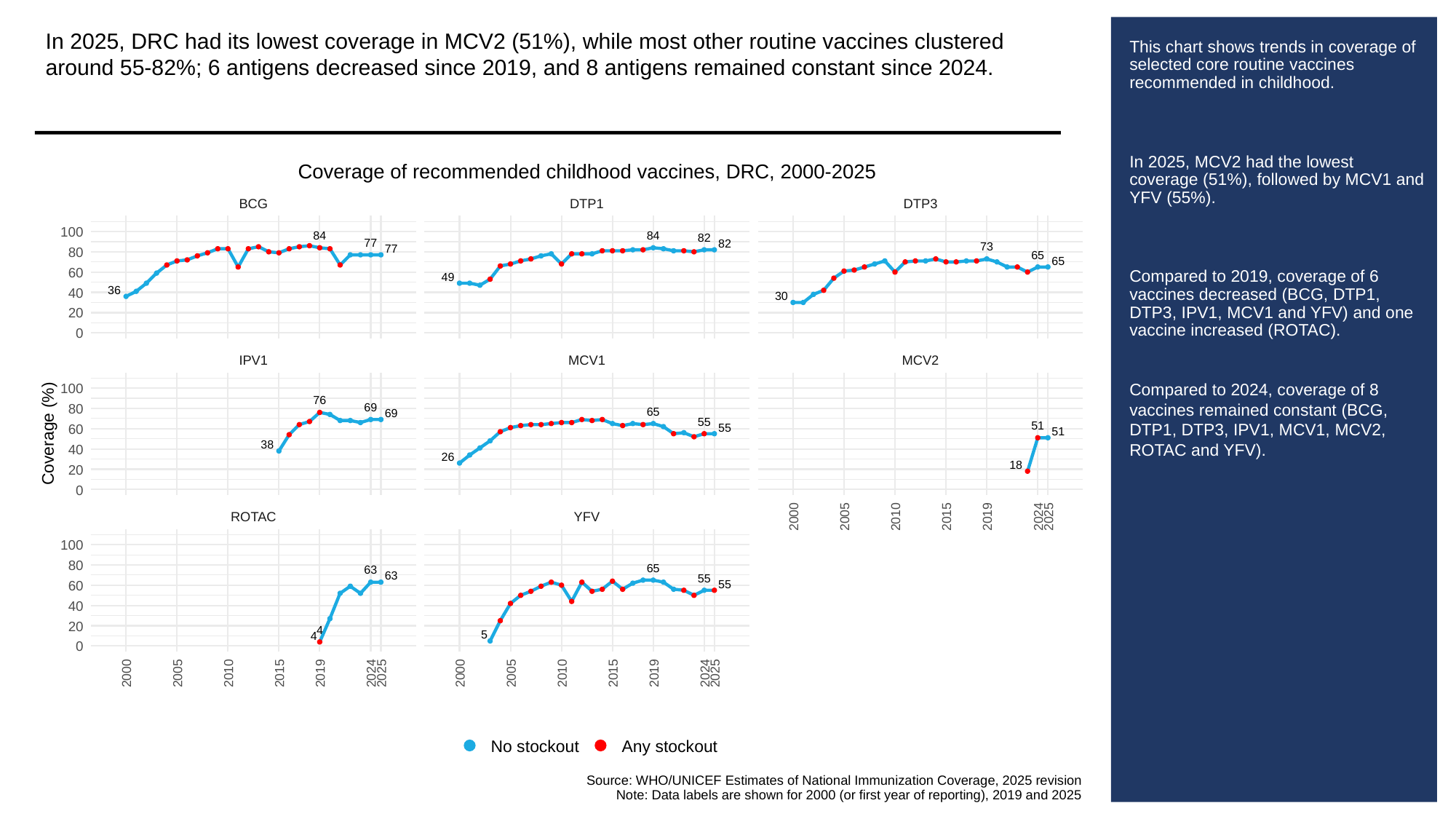

In 2025, DRC had its lowest coverage in MCV2 (51%), while most other routine vaccines clustered around 55-82%; 6 antigens decreased since 2019, and 8 antigens remained constant since 2024.
# This chart shows trends in coverage of selected core routine vaccines recommended in childhood.

In 2025, MCV2 had the lowest coverage (51%), followed by MCV1 and YFV (55%).

Compared to 2019, coverage of 6 vaccines decreased (BCG, DTP1, DTP3, IPV1, MCV1 and YFV) and one vaccine increased (ROTAC).

Compared to 2024, coverage of 8 vaccines remained constant (BCG, DTP1, DTP3, IPV1, MCV1, MCV2, ROTAC and YFV).

Coverage of recommended childhood vaccines, DRC, 2000-2025
BCG
DTP1
DTP3

100
84
84

82
77
82

73

77

80

65

65

60

49

36
40

30

20

0

IPV1
MCV1
MCV2

100

76

69
80
65

69

55

51

55

60

51
Coverage (%)

38
40

26

18

20

0

ROTAC
YFV
2000
2005
2010
2015
2019
2024
2025

100

80
65

63
63
55

55

60

40

20
4

5
4

0

2000
2005
2010
2015
2019
2024
2025
2000
2005
2010
2015
2019
2024
2025
No stockout
Any stockout

Source: WHO/UNICEF Estimates of National Immunization Coverage, 2025 revision
Note: Data labels are shown for 2000 (or first year of reporting), 2019 and 2025